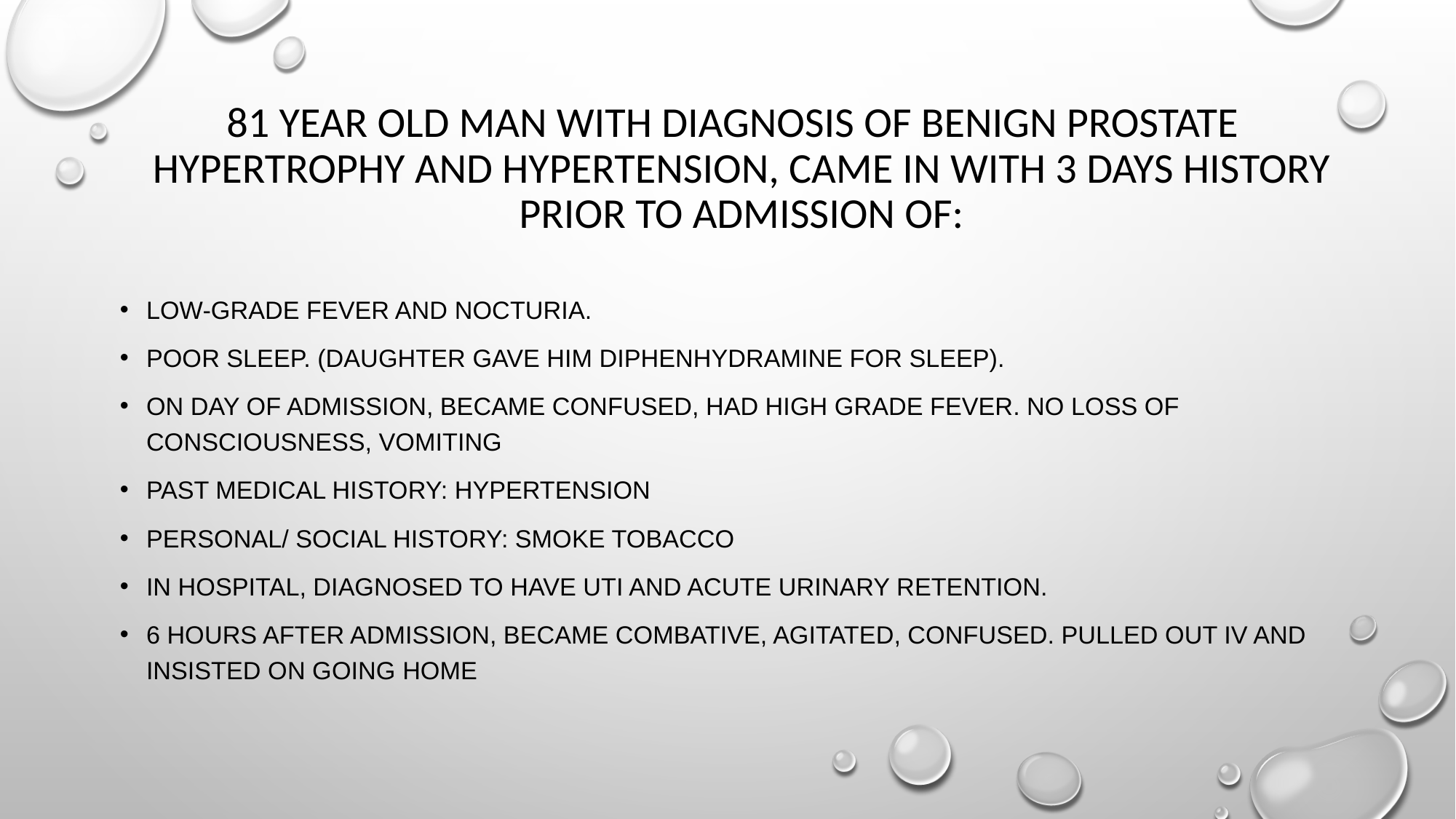

# 81 year old man with diagnosis of Benign Prostate Hypertrophy and Hypertension, came in with 3 days history prior to admission of:
low-grade fever and nocturia.
Poor sleep. (Daughter gave him diphenhydramine for sleep).
On day of admission, became confused, had high grade fever. No loss of consciousness, vomiting
Past medical history: Hypertension
Personal/ Social History: Smoke tobacco
In hospital, diagnosed to have UTI and acute urinary retention.
6 hours after admission, became combative, agitated, confused. Pulled out IV and insisted on going home